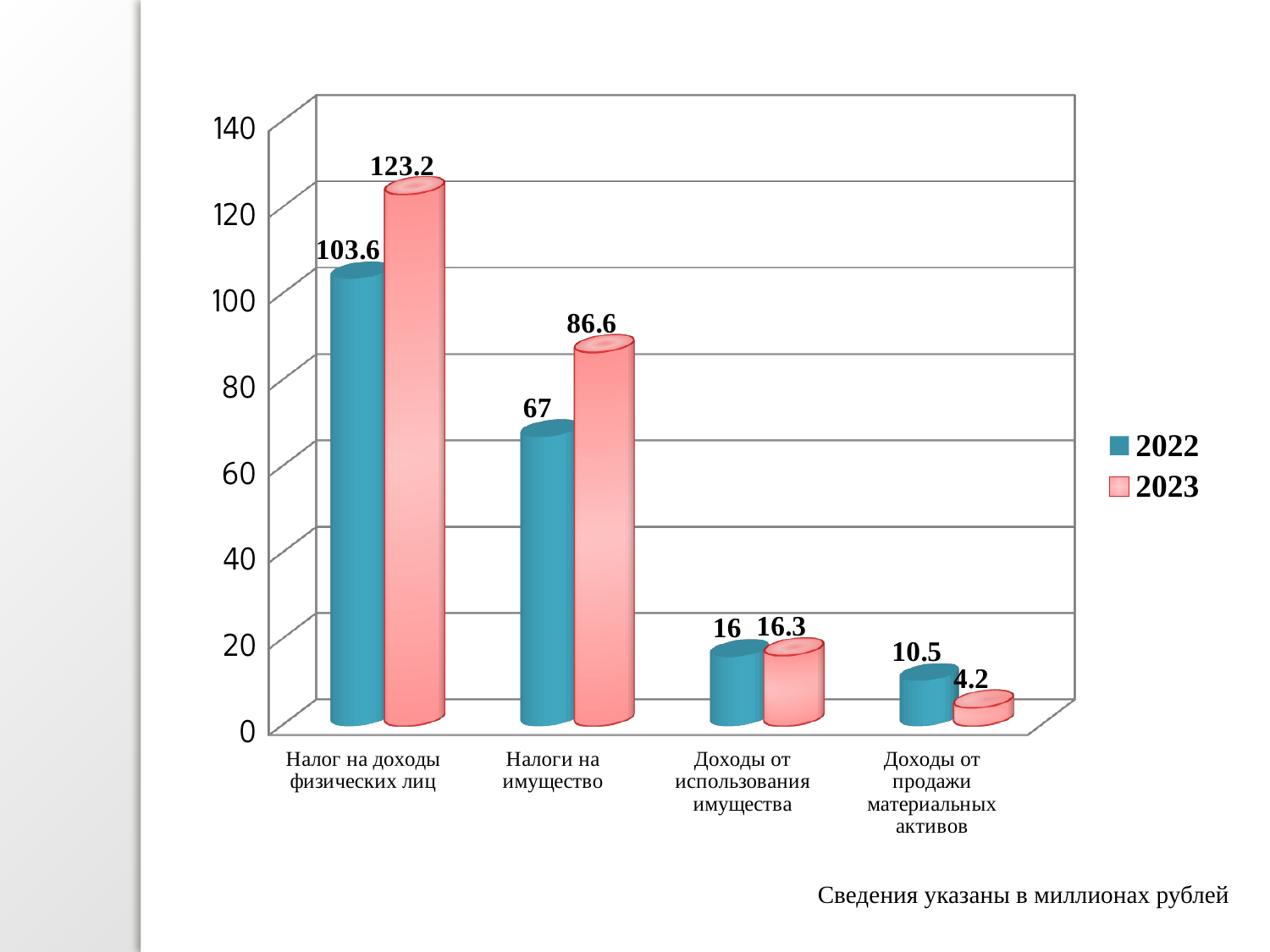

[unsupported chart]

Сведения указаны в миллионах рублей